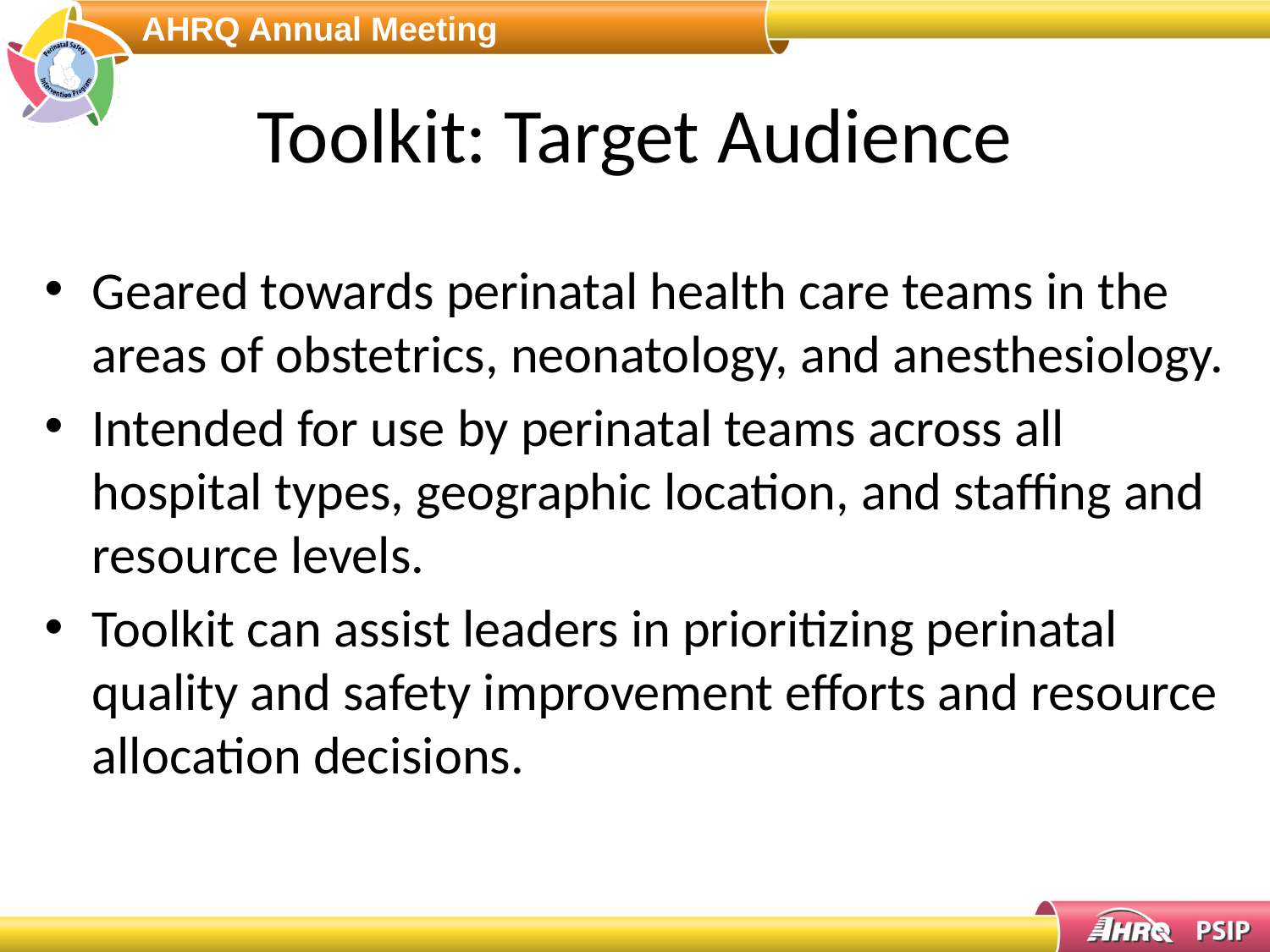

# Toolkit: Target Audience
Geared towards perinatal health care teams in the areas of obstetrics, neonatology, and anesthesiology.
Intended for use by perinatal teams across all hospital types, geographic location, and staffing and resource levels.
Toolkit can assist leaders in prioritizing perinatal quality and safety improvement efforts and resource allocation decisions.